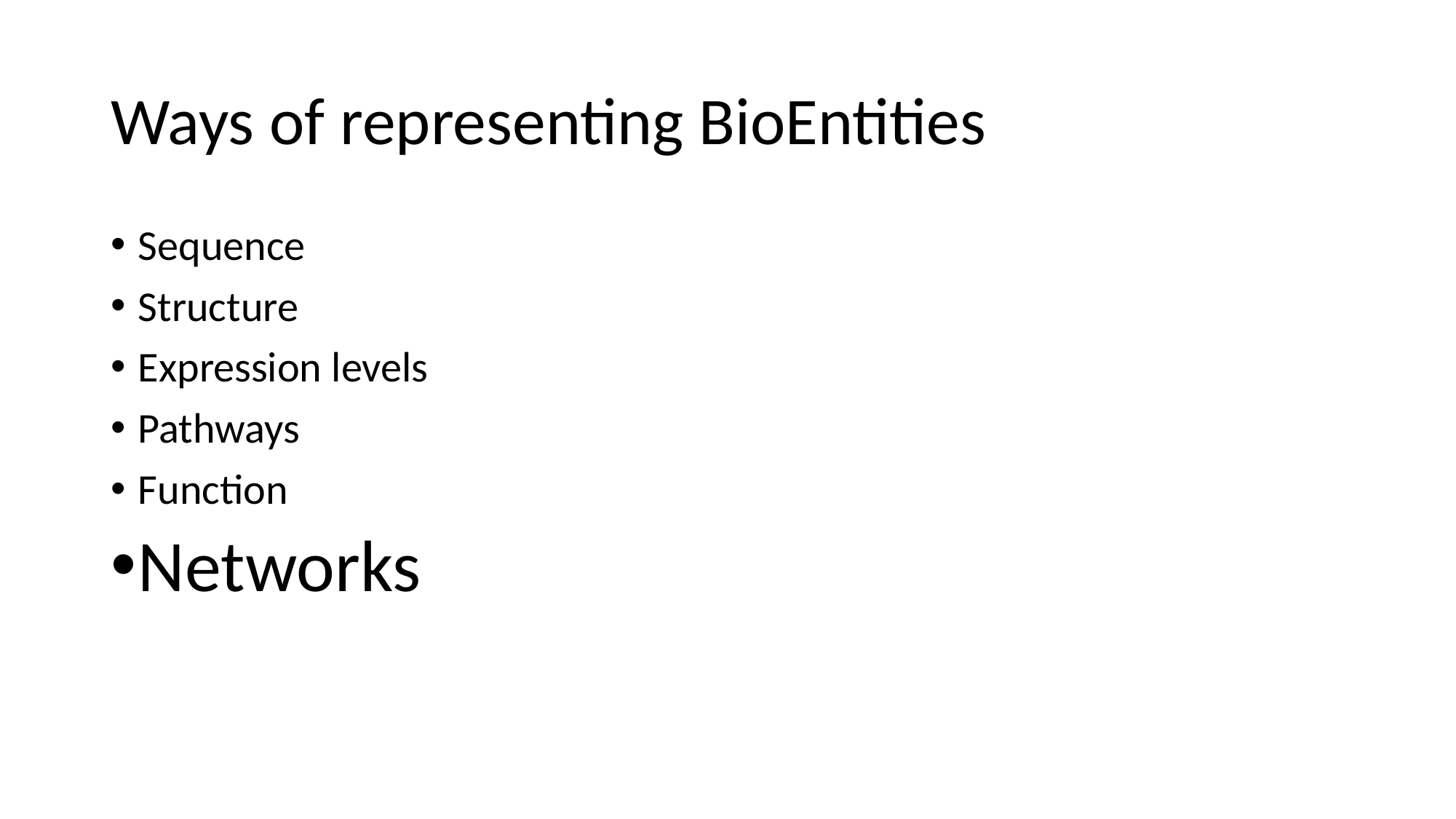

# Ways of representing BioEntities
Sequence
Structure
Expression levels
Pathways
Function
Networks